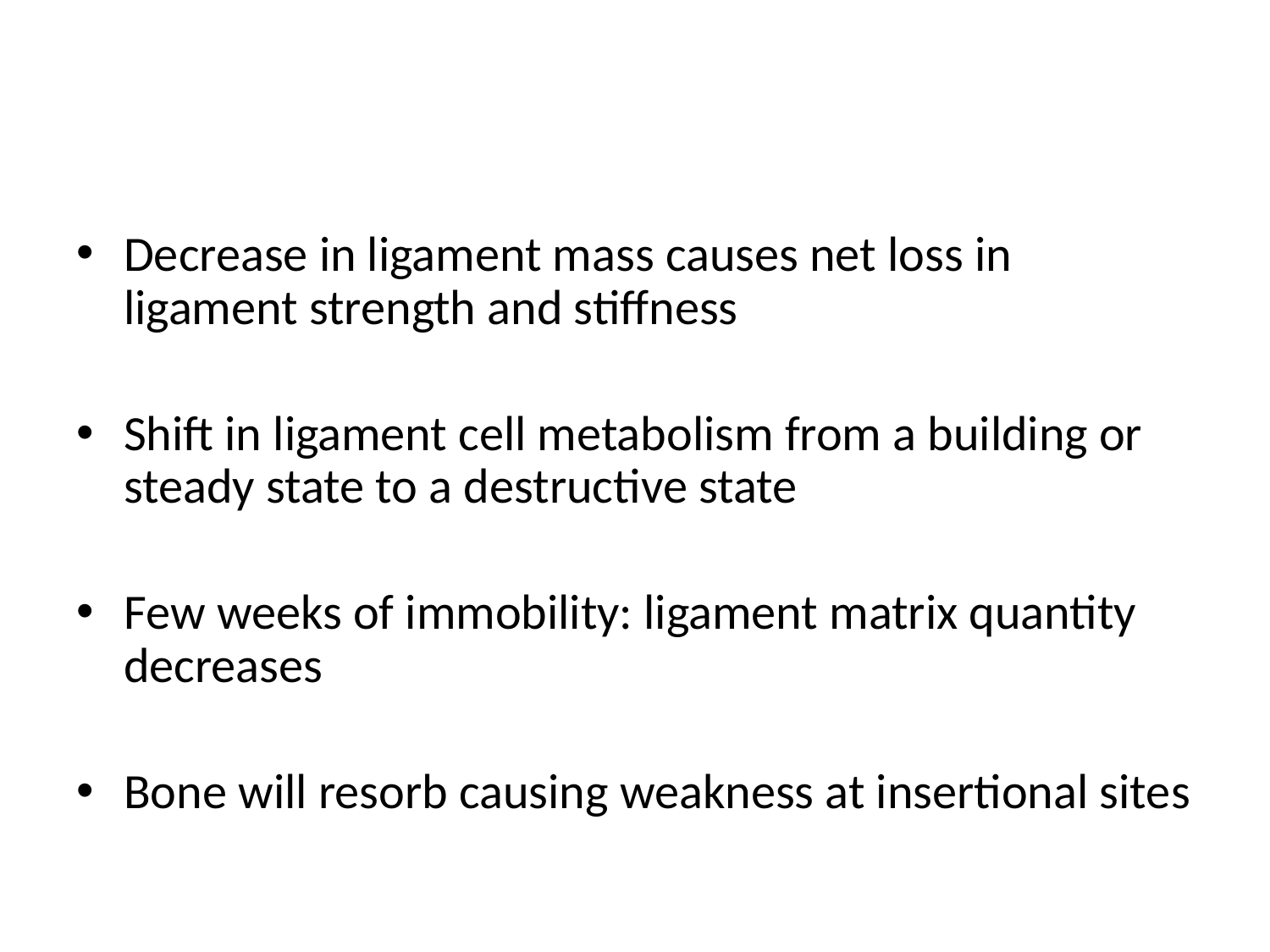

#
Decrease in ligament mass causes net loss in ligament strength and stiffness

Shift in ligament cell metabolism from a building or steady state to a destructive state

Few weeks of immobility: ligament matrix quantity decreases

Bone will resorb causing weakness at insertional sites